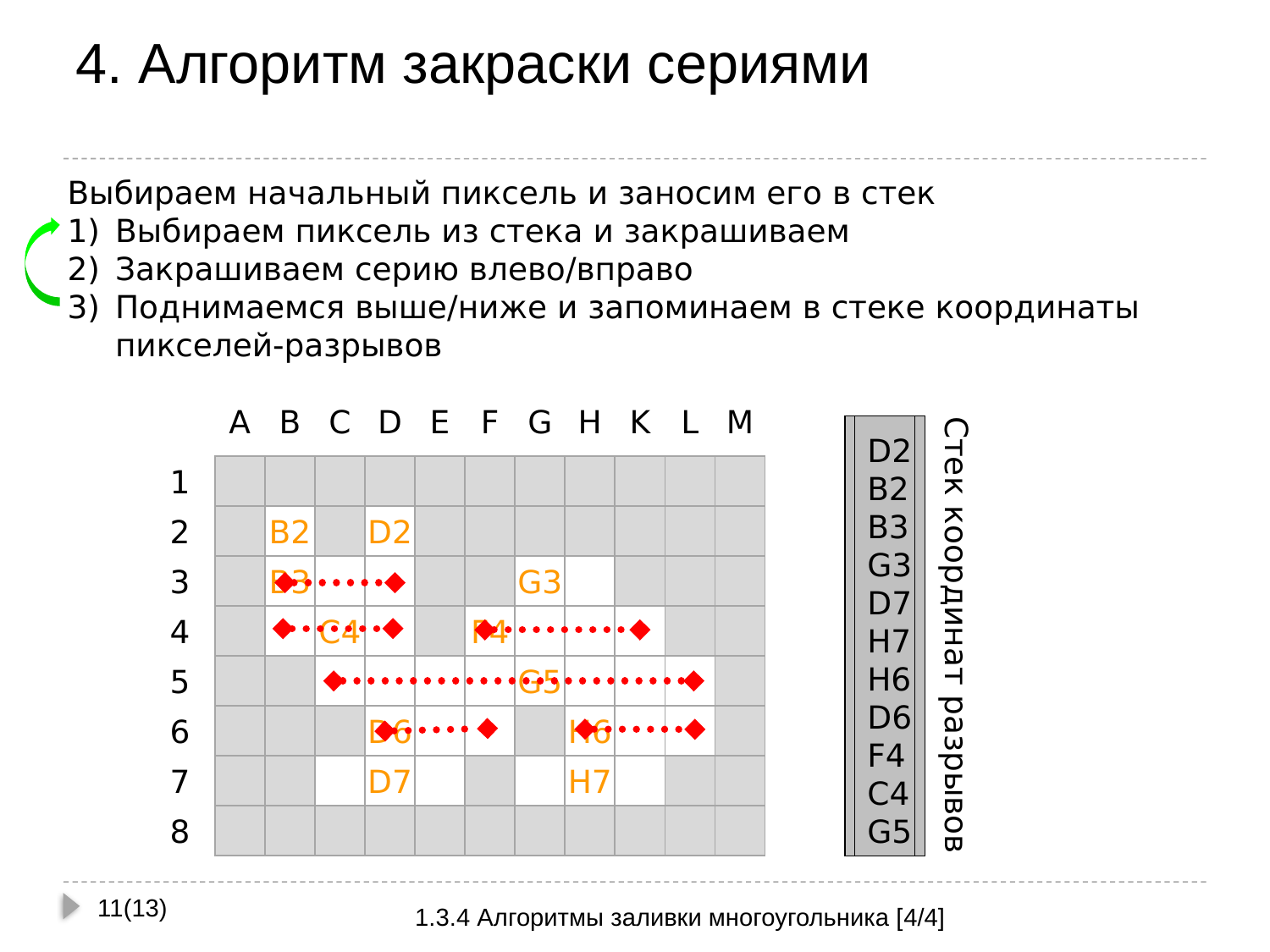

# 4. Алгоритм закраски сериями
Выбираем начальный пиксель и заносим его в стек
Выбираем пиксель из стека и закрашиваем
Закрашиваем серию влево/вправо
Поднимаемся выше/ниже и запоминаем в стеке координаты  пикселей-разрывов

A
B
C
D
E
F
G
H
K
L
M
D2
B2
B3
G3
D7
H7
H6
D6
F4
C4
G5

1

B2

D2

2

B3

G3

3

C4

F4

4
Стек координат разрывов

G5

5

D6

H6

6

D7

H7

7

8
11(13)
1.3.4 Алгоритмы заливки многоугольника [4/4]